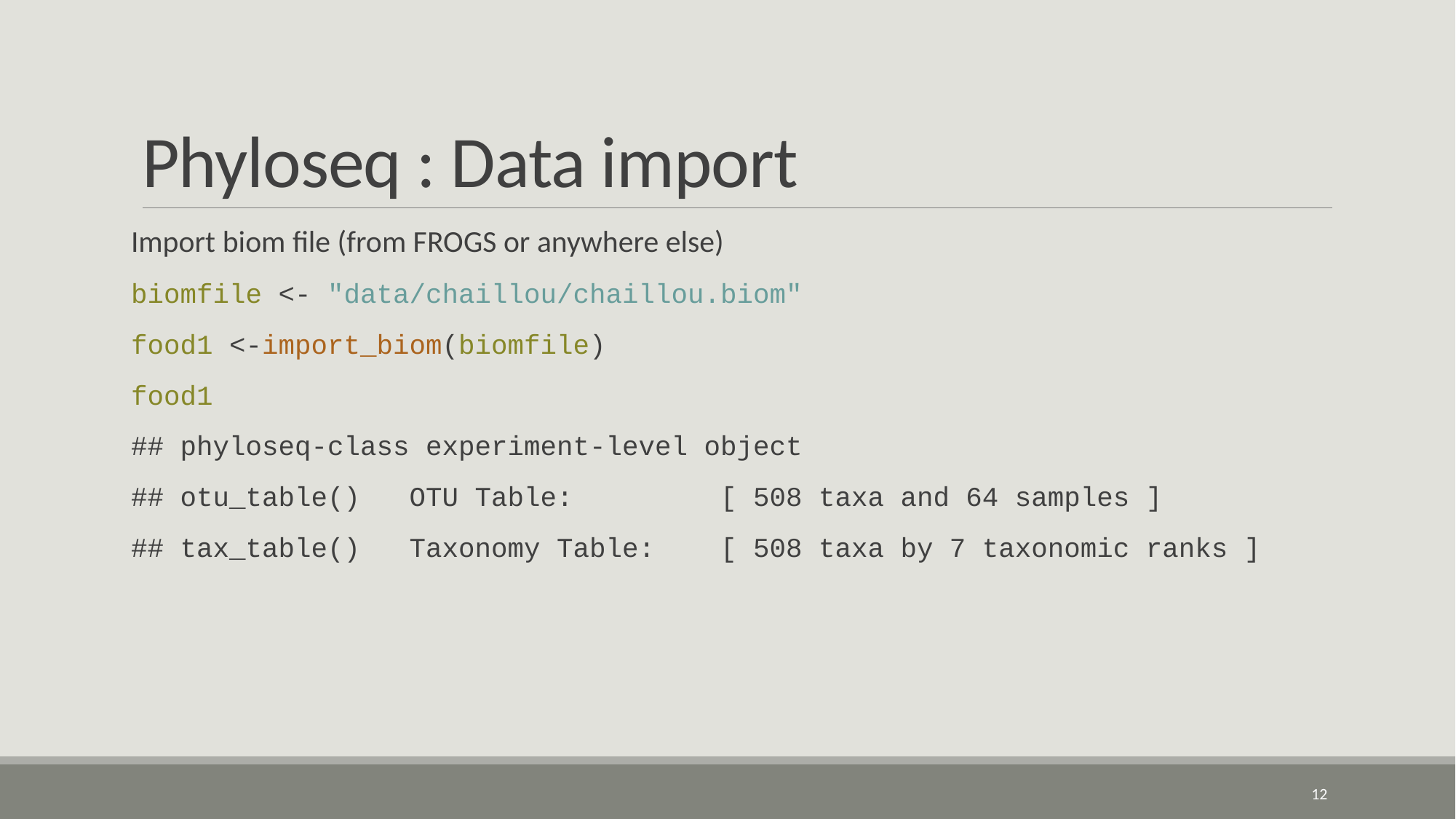

# Phyloseq : Data import
Import biom file (from FROGS or anywhere else)
biomfile <- "data/chaillou/chaillou.biom"
food1 <-import_biom(biomfile)
food1
## phyloseq-class experiment-level object
## otu_table()   OTU Table:         [ 508 taxa and 64 samples ]
## tax_table()   Taxonomy Table:    [ 508 taxa by 7 taxonomic ranks ]
12